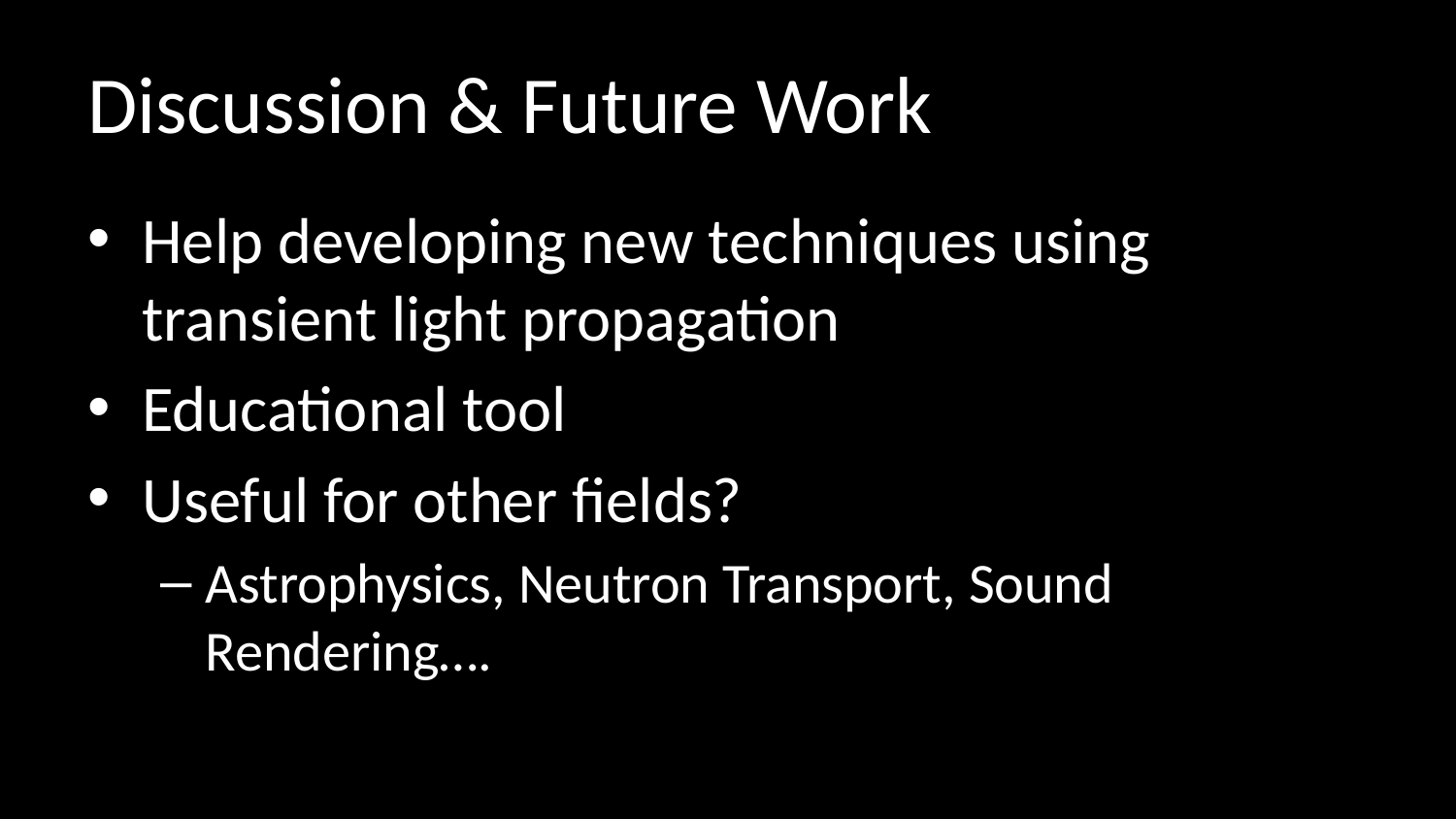

# Discussion & Future Work
Help developing new techniques using transient light propagation
Educational tool
Useful for other fields?
Astrophysics, Neutron Transport, Sound Rendering….